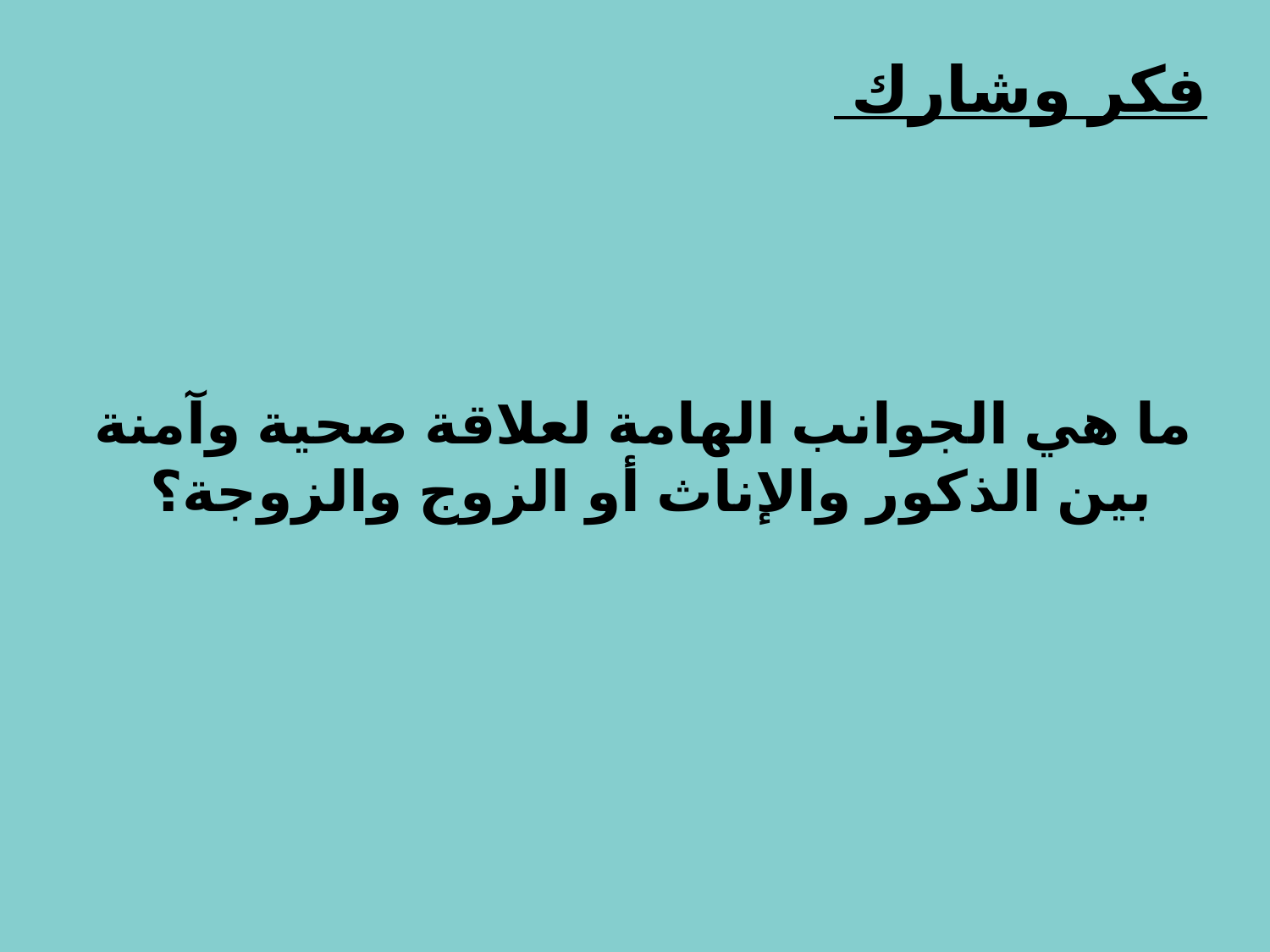

فكر وشارك
# ما هي الجوانب الهامة لعلاقة صحية وآمنة بين الذكور والإناث أو الزوج والزوجة؟